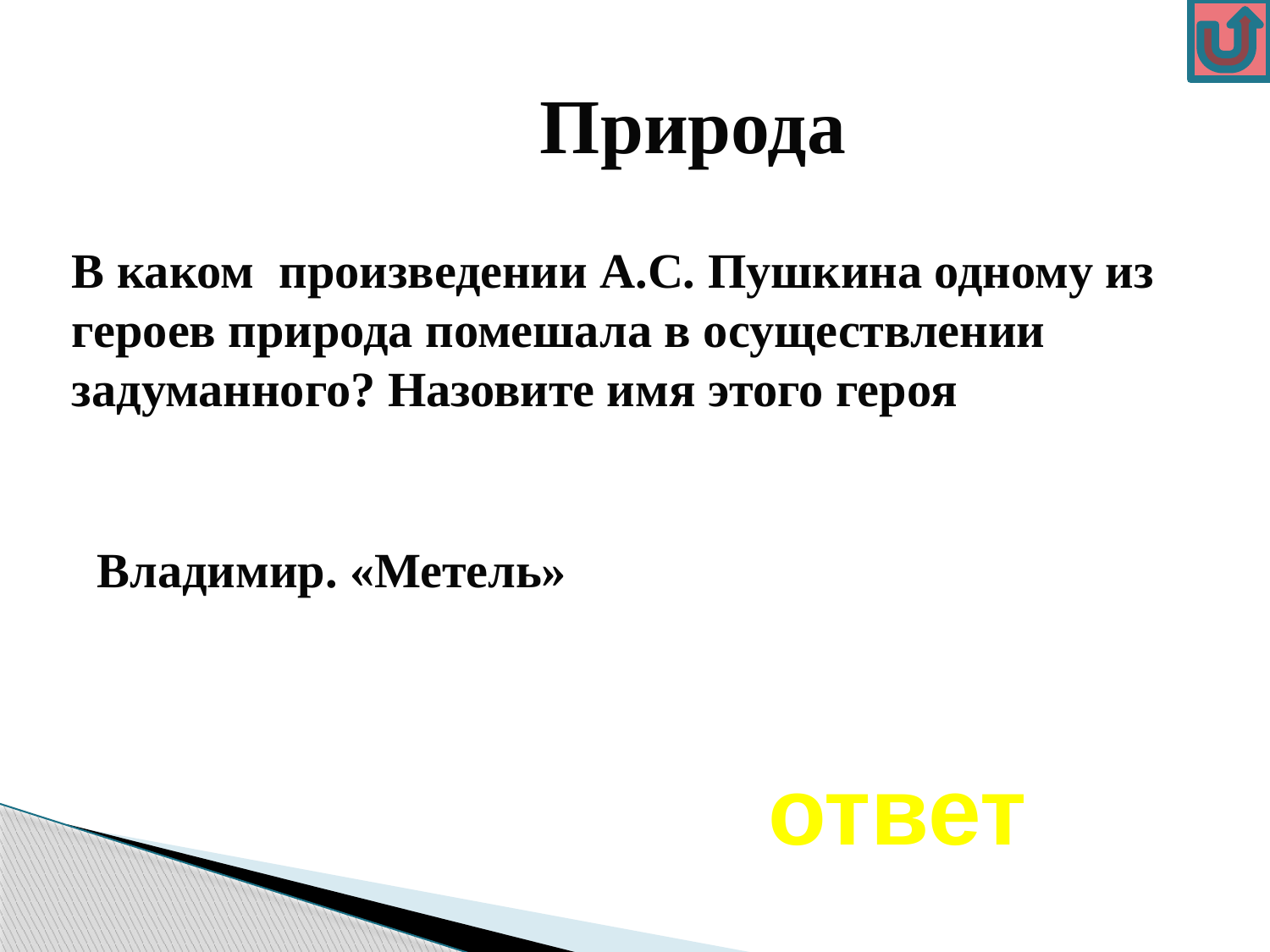

Природа

# В каком  произведении А.С. Пушкина одному из героев природа помешала в осуществлении задуманного? Назовите имя этого героя

Владимир. «Метель»

ответ